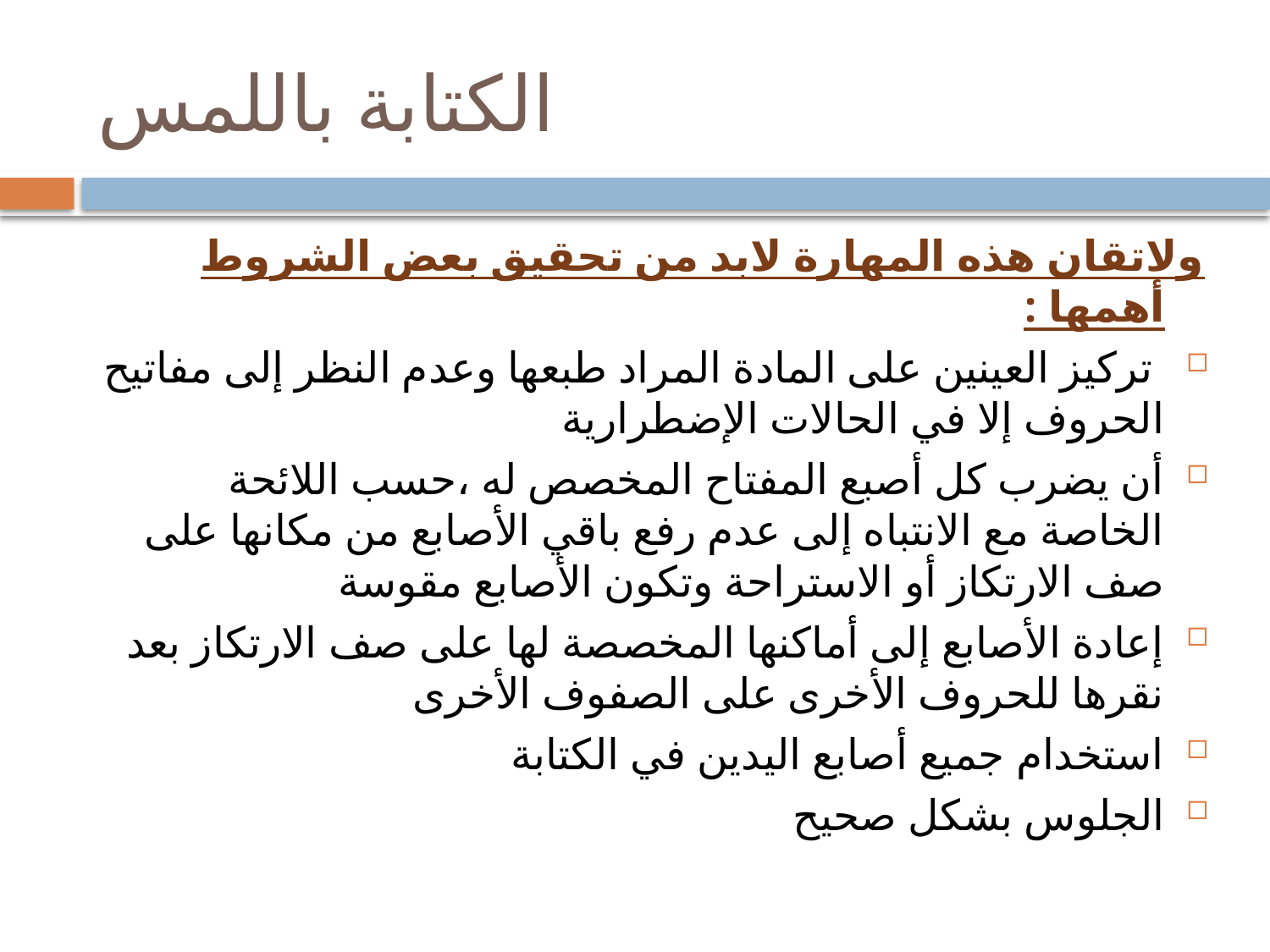

# الكتابة باللمس
ولاتقان هذه المهارة لابد من تحقيق بعض الشروط أهمها :
 تركيز العينين على المادة المراد طبعها وعدم النظر إلى مفاتيح الحروف إلا في الحالات الإضطرارية
أن يضرب كل أصبع المفتاح المخصص له ،حسب اللائحة الخاصة مع الانتباه إلى عدم رفع باقي الأصابع من مكانها على صف الارتكاز أو الاستراحة وتكون الأصابع مقوسة
إعادة الأصابع إلى أماكنها المخصصة لها على صف الارتكاز بعد نقرها للحروف الأخرى على الصفوف الأخرى
استخدام جميع أصابع اليدين في الكتابة
الجلوس بشكل صحيح